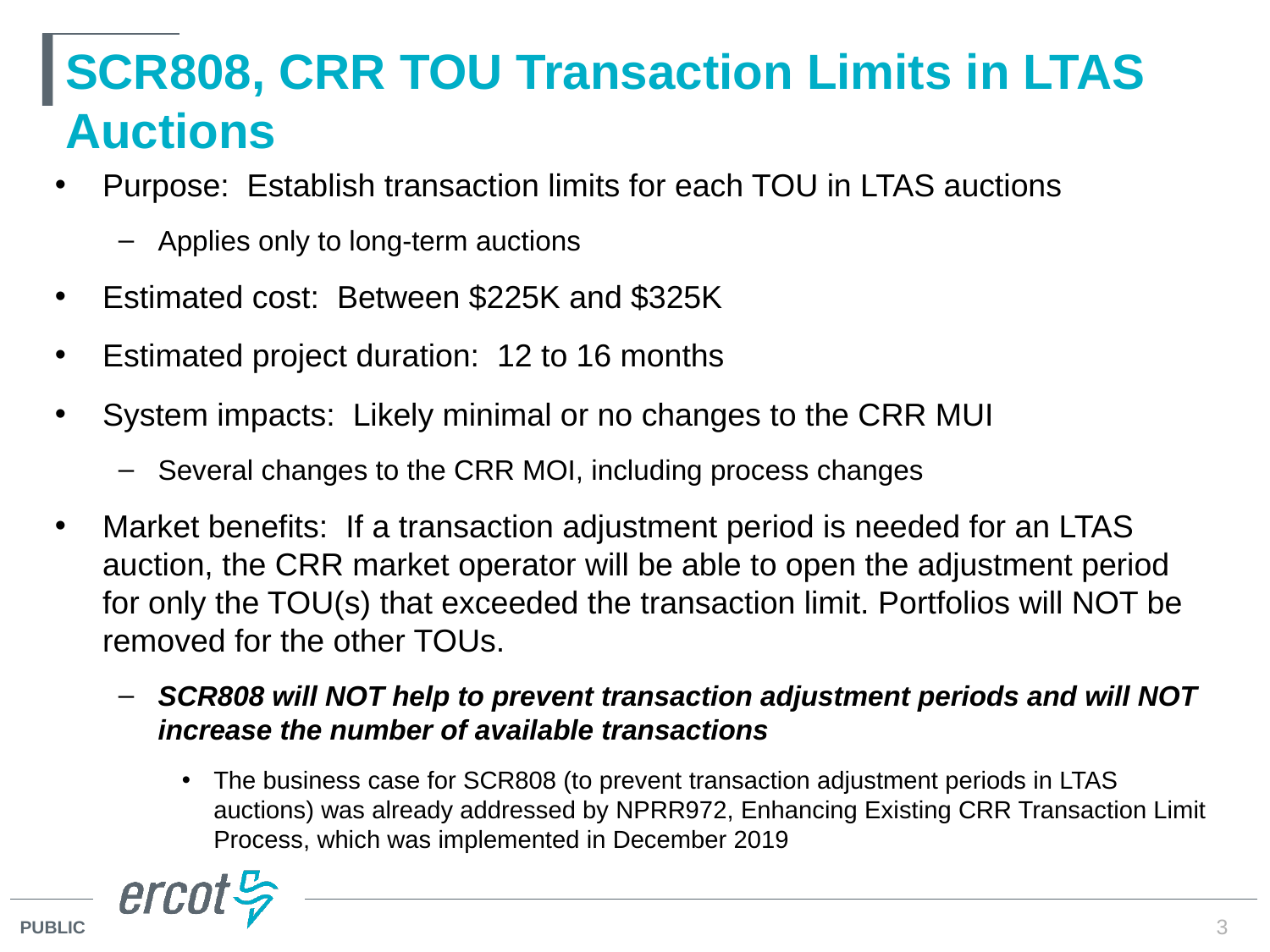

# SCR808, CRR TOU Transaction Limits in LTAS Auctions
Purpose:  Establish transaction limits for each TOU in LTAS auctions
Applies only to long-term auctions
Estimated cost:  Between $225K and $325K
Estimated project duration:  12 to 16 months
System impacts:  Likely minimal or no changes to the CRR MUI
Several changes to the CRR MOI, including process changes
Market benefits:  If a transaction adjustment period is needed for an LTAS auction, the CRR market operator will be able to open the adjustment period for only the TOU(s) that exceeded the transaction limit. Portfolios will NOT be removed for the other TOUs.
SCR808 will NOT help to prevent transaction adjustment periods and will NOT increase the number of available transactions
The business case for SCR808 (to prevent transaction adjustment periods in LTAS auctions) was already addressed by NPRR972, Enhancing Existing CRR Transaction Limit Process, which was implemented in December 2019

3